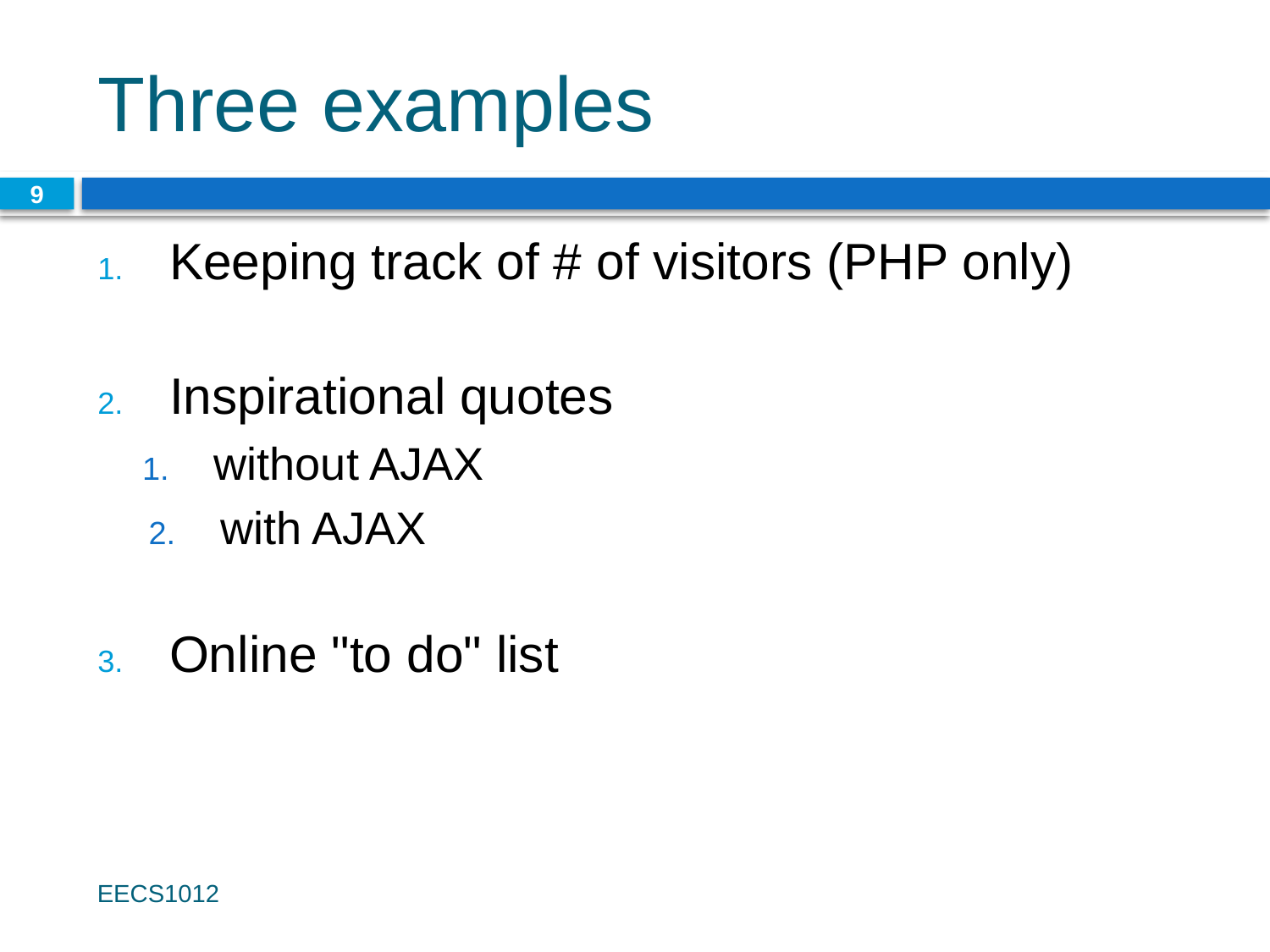

# Three examples
9
Keeping track of # of visitors (PHP only)
Inspirational quotes
without AJAX
with AJAX
Online "to do" list

EECS1012